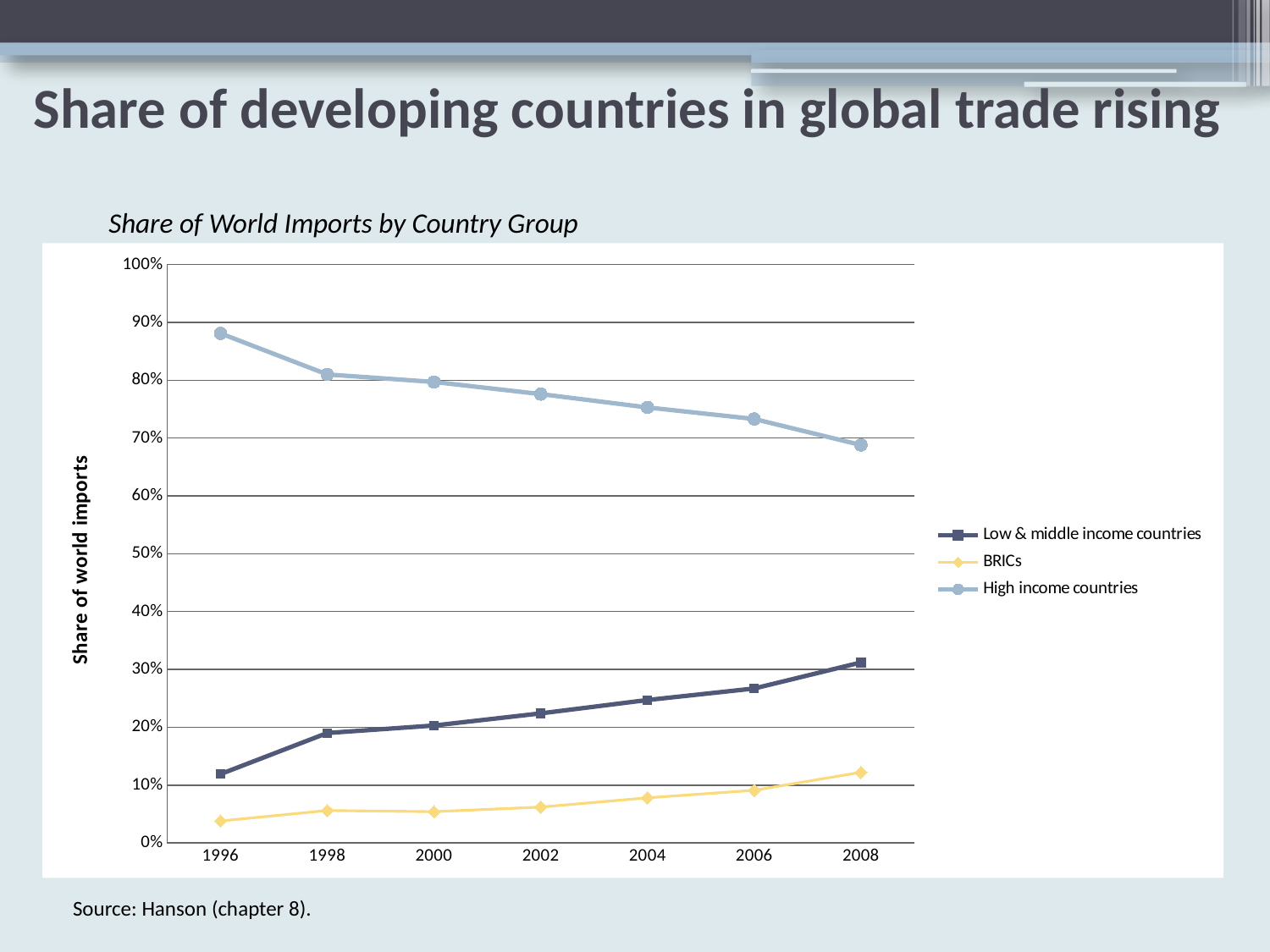

# Share of developing countries in global trade rising
Share of World Imports by Country Group

### Chart

| Category | Low & middle income countries | BRICs | High income countries |
|---|---|---|---|
| 1996 | 0.11899999999999998 | 0.038000000000000055 | 0.8810000000000009 |
| 1998 | 0.19000000000000022 | 0.05600000000000002 | 0.81 |
| 2000 | 0.203 | 0.054000000000000124 | 0.797 |
| 2002 | 0.22400000000000025 | 0.062000000000000104 | 0.776000000000001 |
| 2004 | 0.24700000000000039 | 0.07800000000000011 | 0.7530000000000018 |
| 2006 | 0.267 | 0.09100000000000003 | 0.7330000000000007 |
| 2008 | 0.3120000000000008 | 0.1220000000000001 | 0.6880000000000016 |
Source: Hanson (chapter 8).